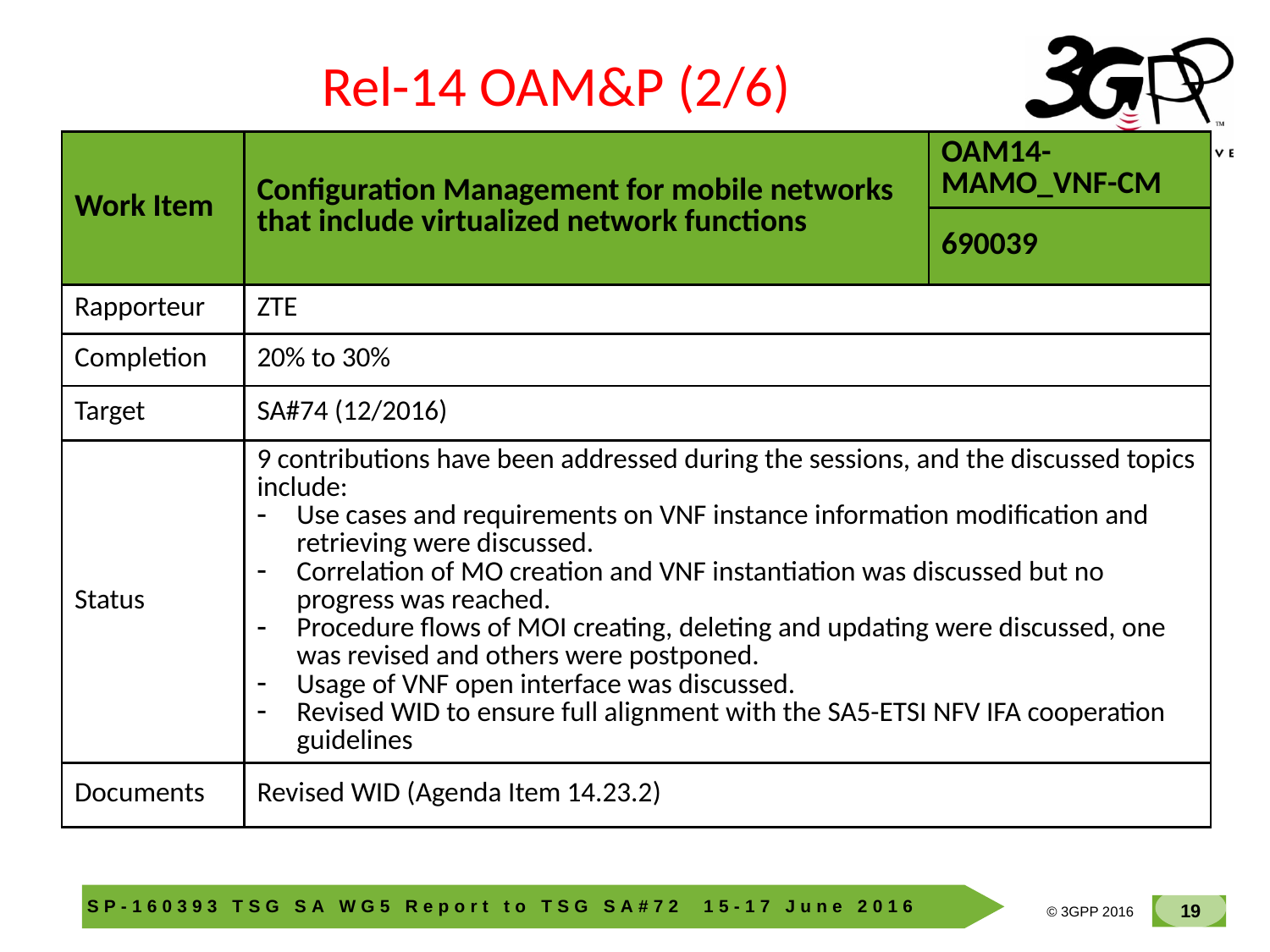

Rel-14 OAM&P (2/6)
| Work Item | Configuration Management for mobile networks that include virtualized network functions | OAM14-MAMO\_VNF-CM |
| --- | --- | --- |
|  |  | 690039 |
| Rapporteur | ZTE |  |
| Completion | 20% to 30% |  |
| Target | SA#74 (12/2016) |  |
| Status | 9 contributions have been addressed during the sessions, and the discussed topics include: Use cases and requirements on VNF instance information modification and retrieving were discussed. Correlation of MO creation and VNF instantiation was discussed but no progress was reached. Procedure flows of MOI creating, deleting and updating were discussed, one was revised and others were postponed. Usage of VNF open interface was discussed. Revised WID to ensure full alignment with the SA5-ETSI NFV IFA cooperation guidelines |  |
| Documents | Revised WID (Agenda Item 14.23.2) |  |